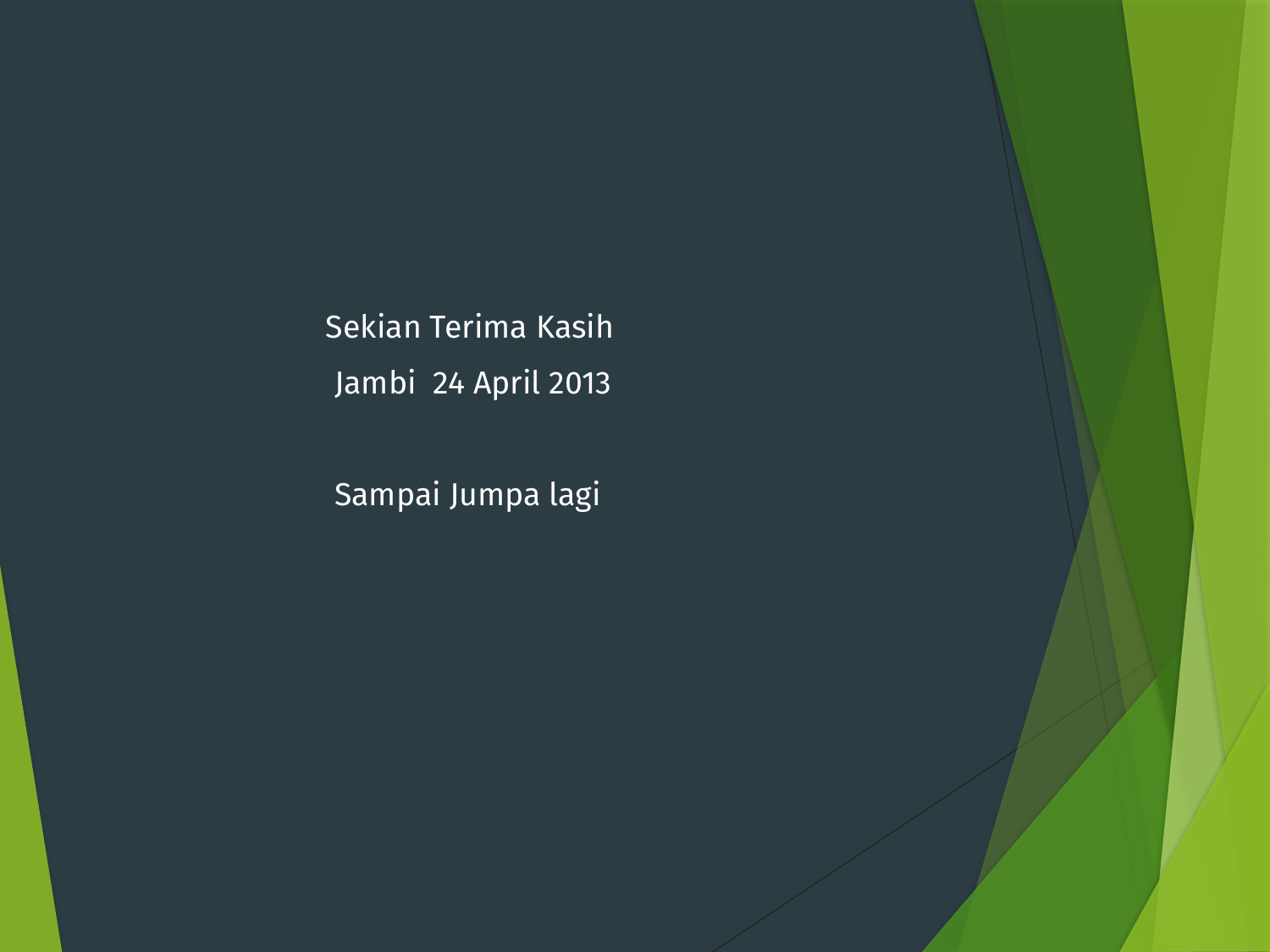

Sekian Terima Kasih
                            Jambi  24 April 2013

                            Sampai Jumpa lagi